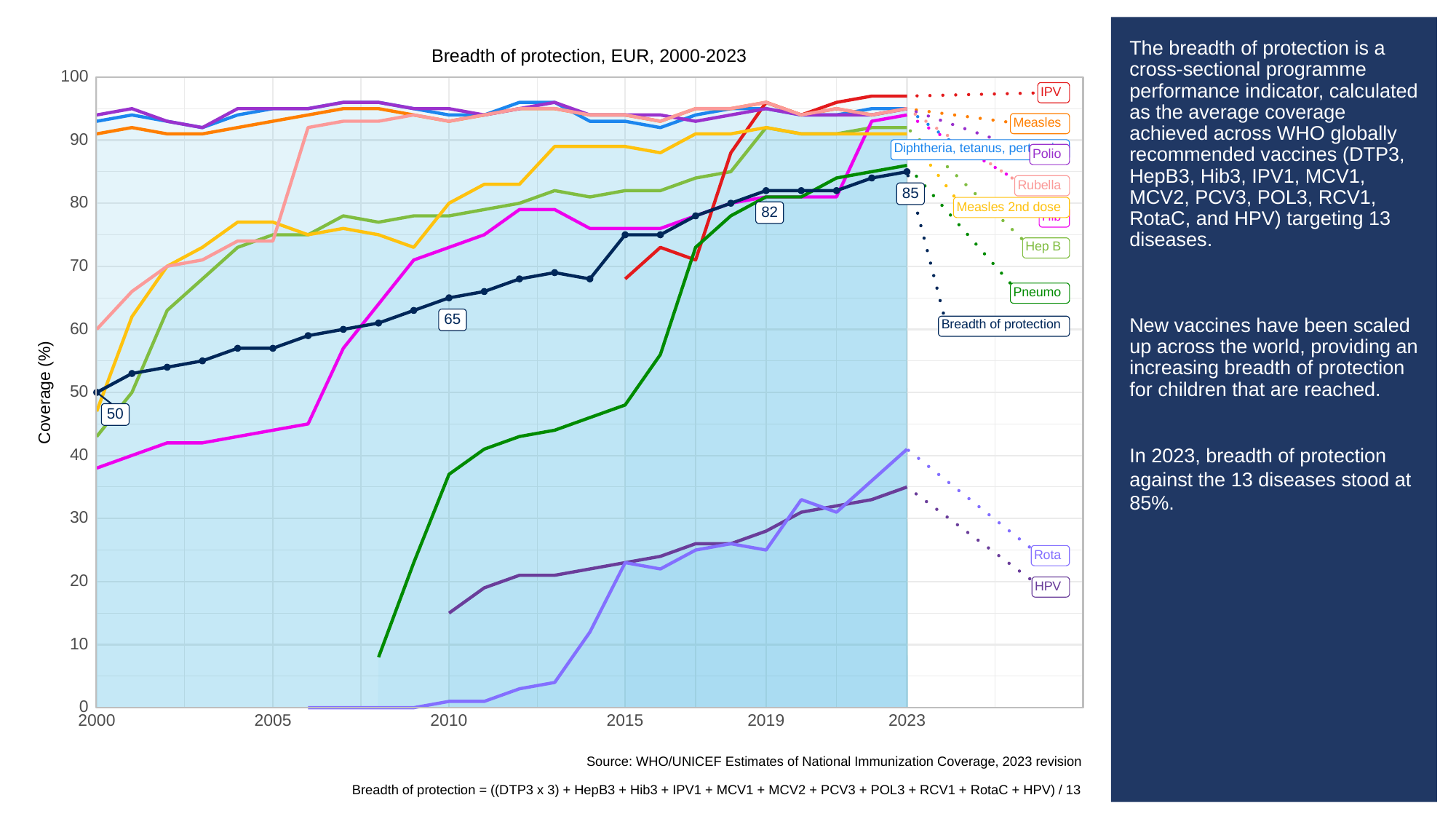

# The breadth of protection is a cross-sectional programme performance indicator, calculated as the average coverage achieved across WHO globally recommended vaccines (DTP3, HepB3, Hib3, IPV1, MCV1, MCV2, PCV3, POL3, RCV1, RotaC, and HPV) targeting 13 diseases.

New vaccines have been scaled up across the world, providing an increasing breadth of protection for children that are reached.

In 2023, breadth of protection against the 13 diseases stood at 85%.

Breadth of protection, EUR, 2000-2023
100

IPV

Measles

90

Diphtheria, tetanus, pertussis

Polio

Rubella

85
80

Measles 2nd dose

82
Hib

Hep B
70

Pneumo

65

Breadth of protection

60

Coverage (%)
50

50

40

30

Rota
20

HPV

10

0

2023
2000
2005
2010
2015
2019
Source: WHO/UNICEF Estimates of National Immunization Coverage, 2023 revision

Breadth of protection = ((DTP3 x 3) + HepB3 + Hib3 + IPV1 + MCV1 + MCV2 + PCV3 + POL3 + RCV1 + RotaC + HPV) / 13